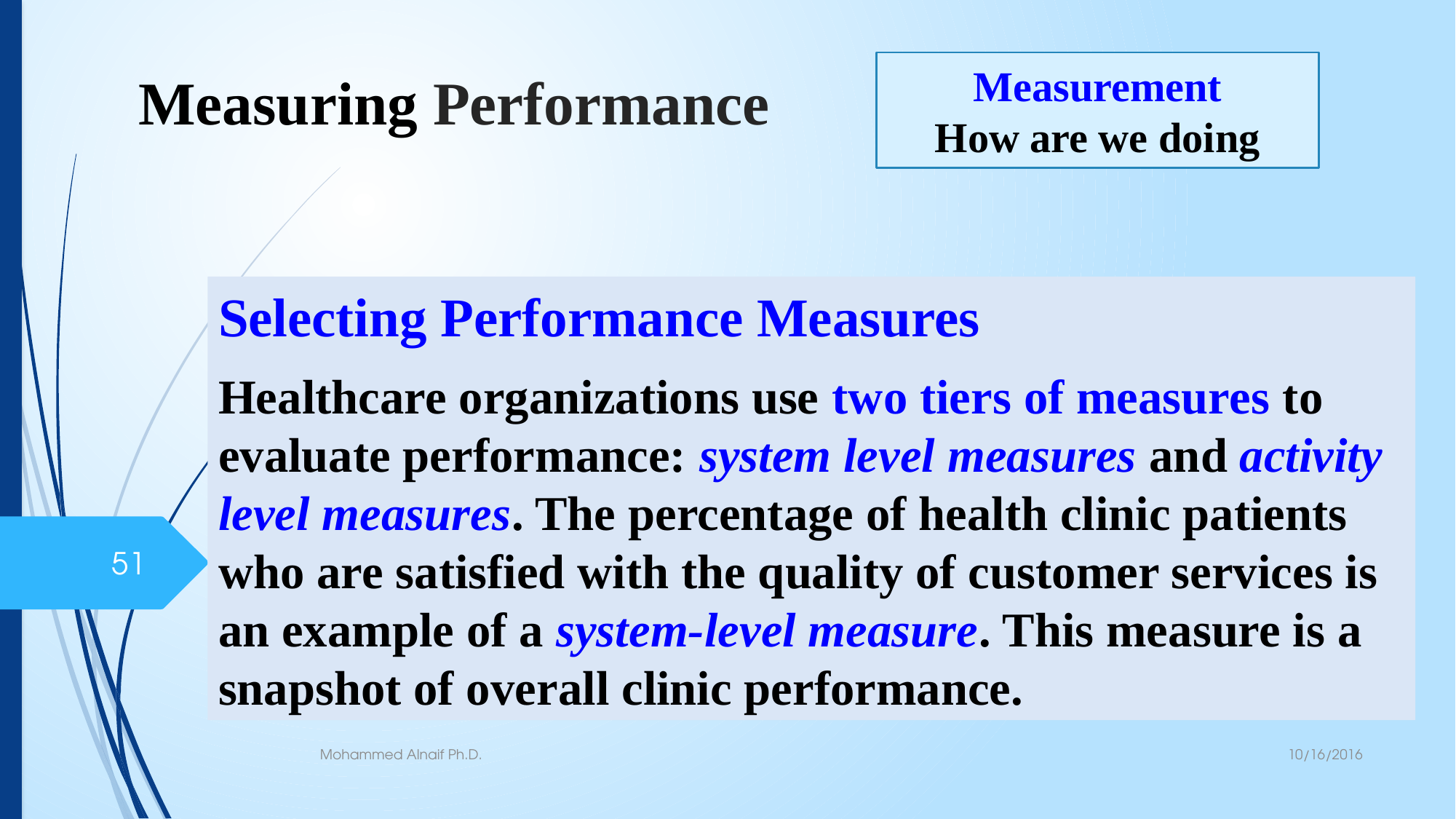

# Measuring Performance
Measurement
How are we doing

Selecting Performance Measures
Healthcare organizations use two tiers of measures to evaluate performance: system level measures and activity level measures. The percentage of health clinic patients who are satisfied with the quality of customer services is an example of a system-level measure. This measure is a snapshot of overall clinic performance.
51
10/16/2016
Mohammed Alnaif Ph.D.